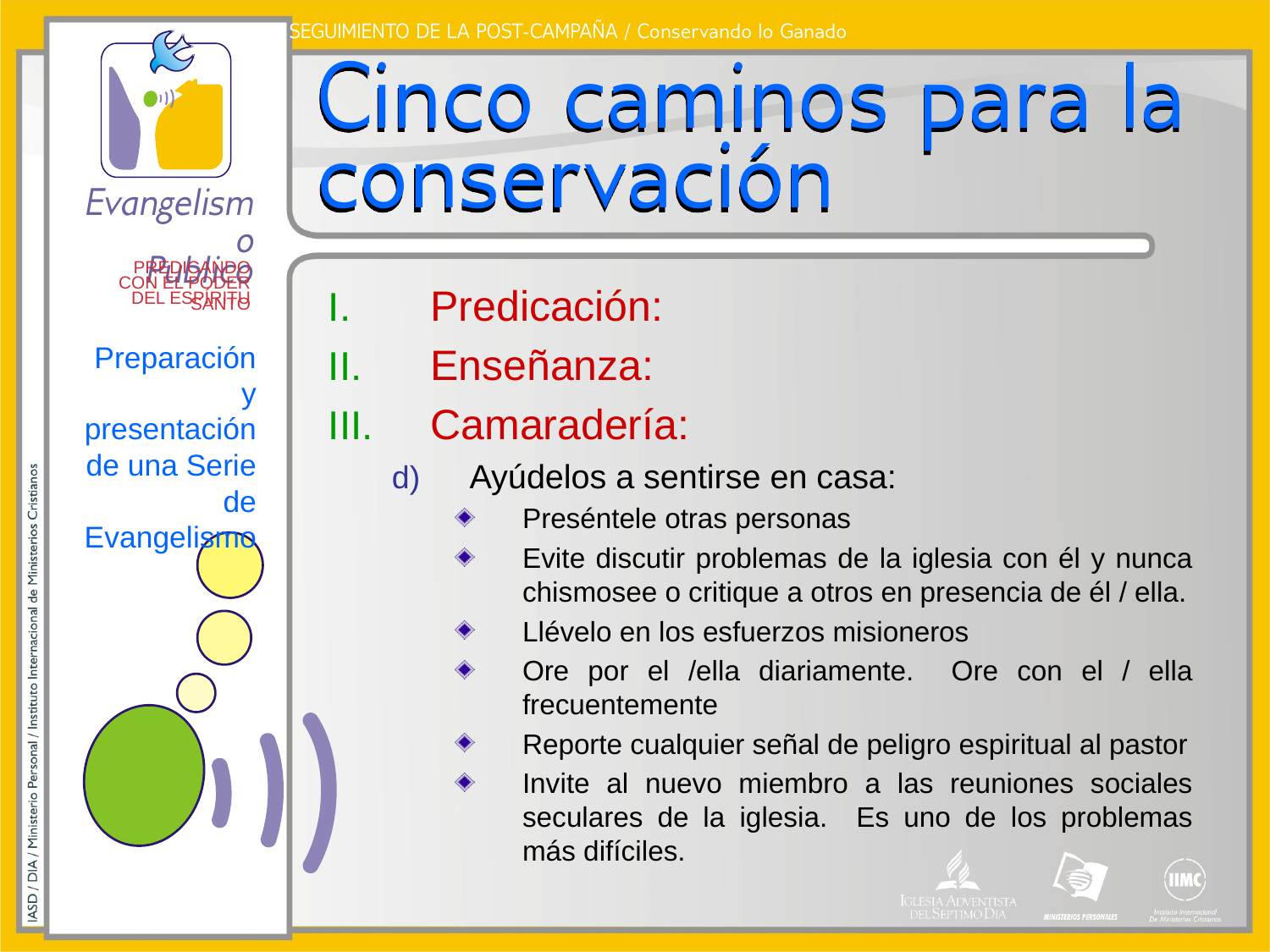

SEGUIMIENTO DE LA POST-CAMPAÑA / Conservando lo Ganado
# Cinco caminos para la conservación
Predicación:
Enseñanza:
Camaradería:
Ayúdelos a sentirse en casa:
Preséntele otras personas
Evite discutir problemas de la iglesia con él y nunca chismosee o critique a otros en presencia de él / ella.
Llévelo en los esfuerzos misioneros
Ore por el /ella diariamente.  Ore con el / ella frecuentemente
Reporte cualquier señal de peligro espiritual al pastor
Invite al nuevo miembro a las reuniones sociales seculares de la iglesia.  Es uno de los problemas más difíciles.